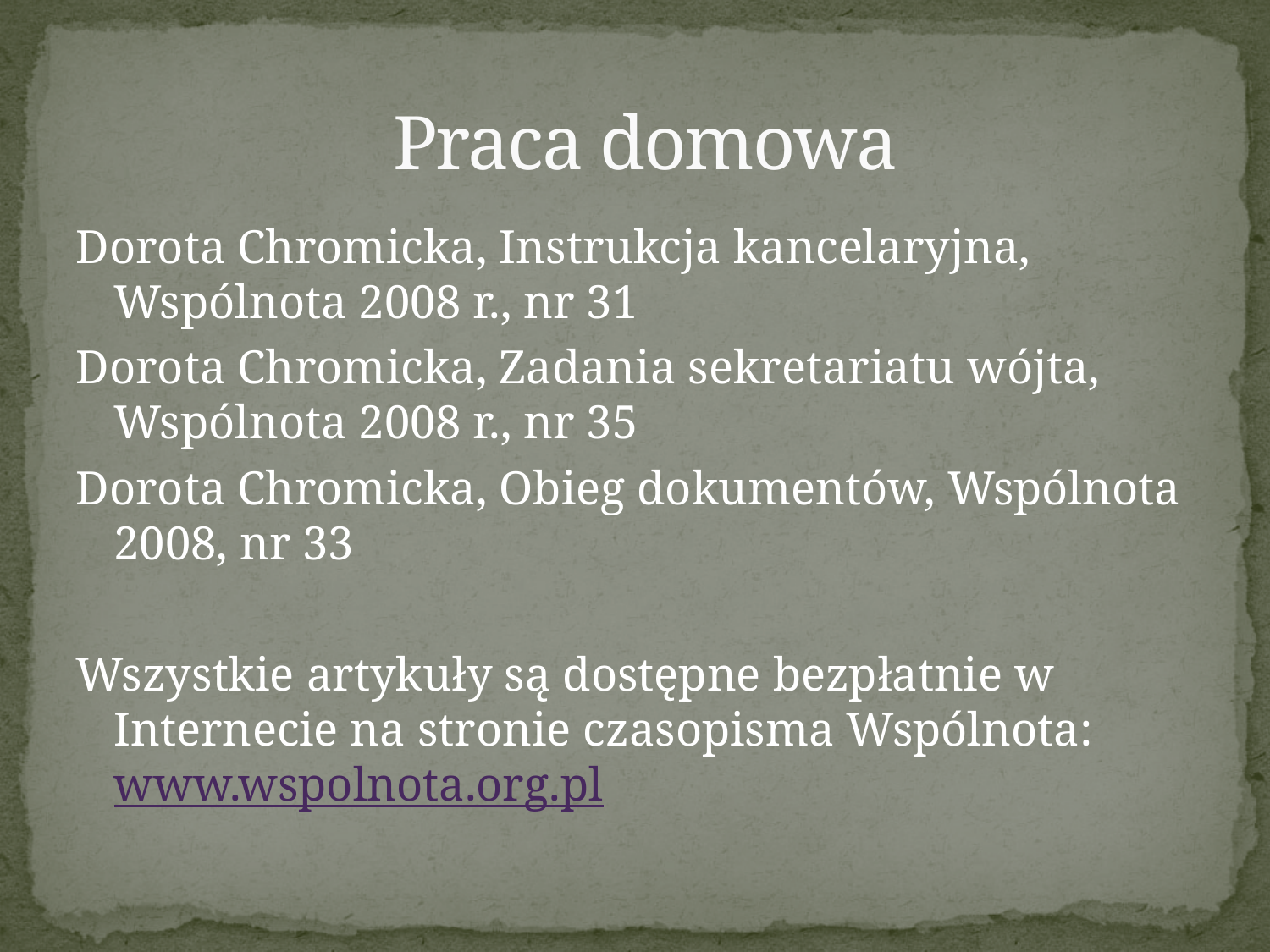

# Praca domowa
Dorota Chromicka, Instrukcja kancelaryjna, Wspólnota 2008 r., nr 31
Dorota Chromicka, Zadania sekretariatu wójta, Wspólnota 2008 r., nr 35
Dorota Chromicka, Obieg dokumentów, Wspólnota 2008, nr 33

Wszystkie artykuły są dostępne bezpłatnie w Internecie na stronie czasopisma Wspólnota: www.wspolnota.org.pl